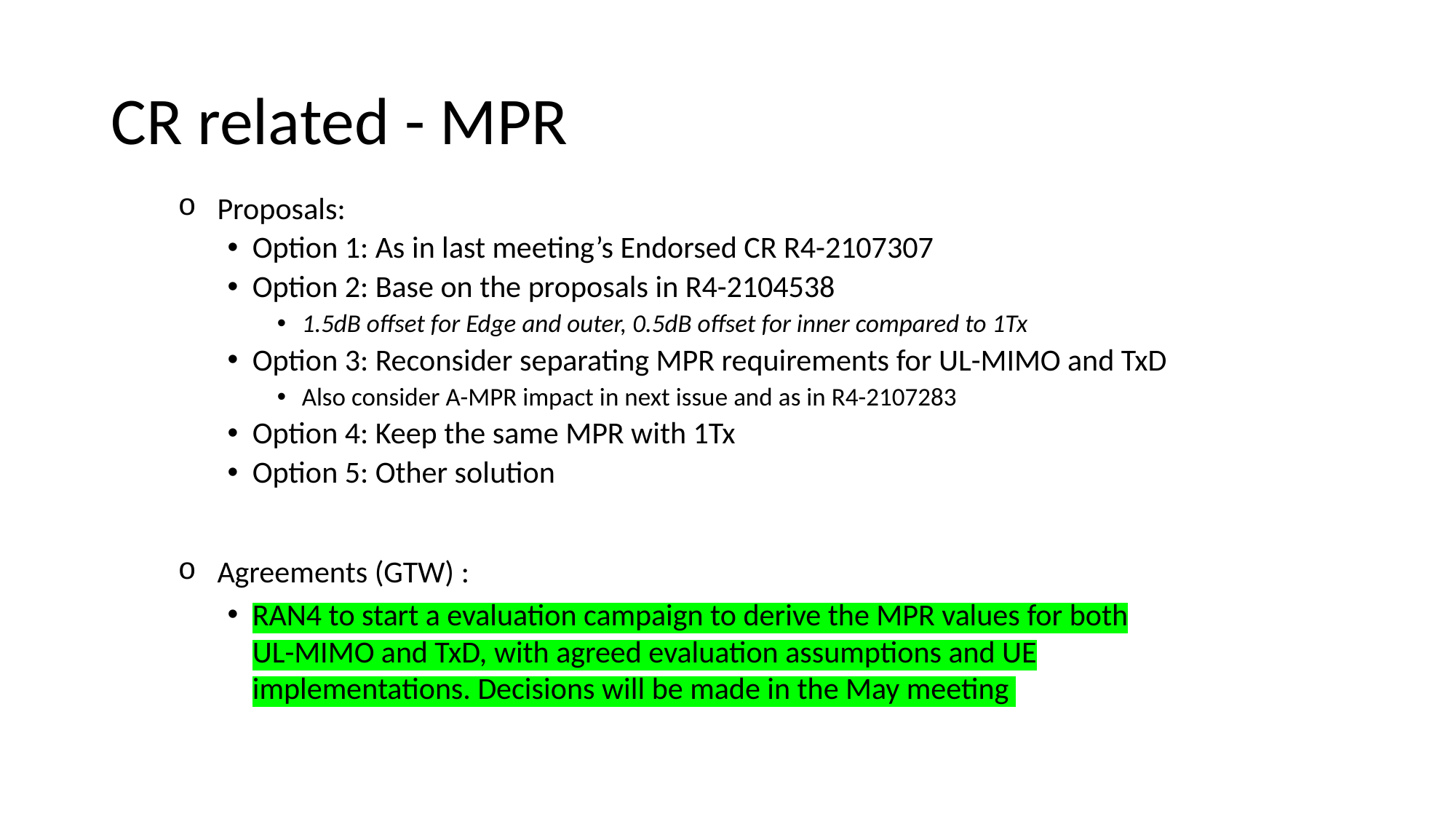

# CR related - MPR
Proposals:
Option 1: As in last meeting’s Endorsed CR R4-2107307
Option 2: Base on the proposals in R4-2104538
1.5dB offset for Edge and outer, 0.5dB offset for inner compared to 1Tx
Option 3: Reconsider separating MPR requirements for UL-MIMO and TxD
Also consider A-MPR impact in next issue and as in R4-2107283
Option 4: Keep the same MPR with 1Tx
Option 5: Other solution

Agreements (GTW) :
RAN4 to start a evaluation campaign to derive the MPR values for both UL-MIMO and TxD, with agreed evaluation assumptions and UE implementations. Decisions will be made in the May meeting